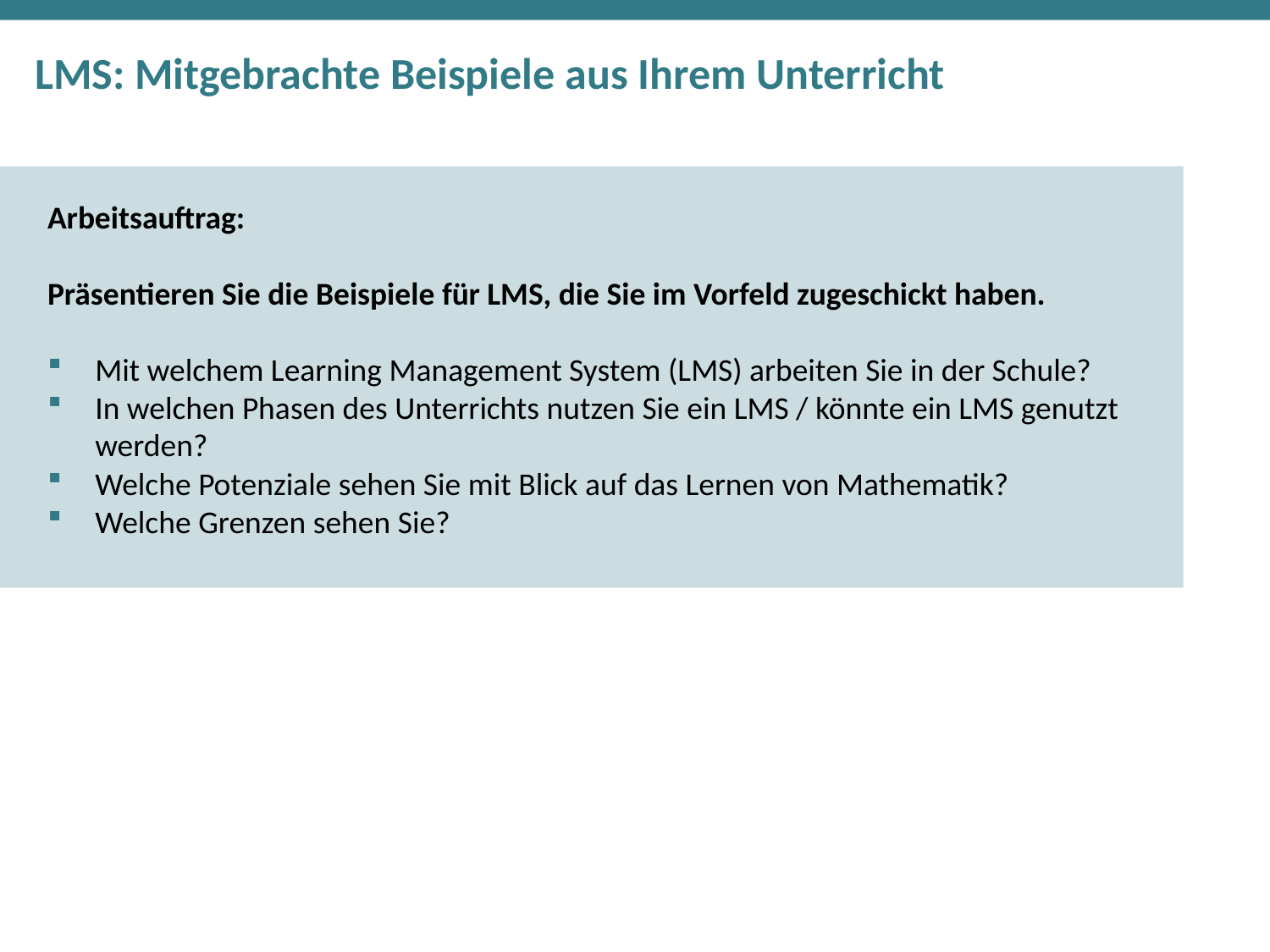

# LMS: Mitgebrachte Beispiele aus Ihrem Unterricht

Arbeitsauftrag:

Präsentieren Sie die Beispiele für LMS, die Sie im Vorfeld zugeschickt haben.

Mit welchem Learning Management System (LMS) arbeiten Sie in der Schule?
In welchen Phasen des Unterrichts nutzen Sie ein LMS / könnte ein LMS genutzt werden?
Welche Potenziale sehen Sie mit Blick auf das Lernen von Mathematik?
Welche Grenzen sehen Sie?